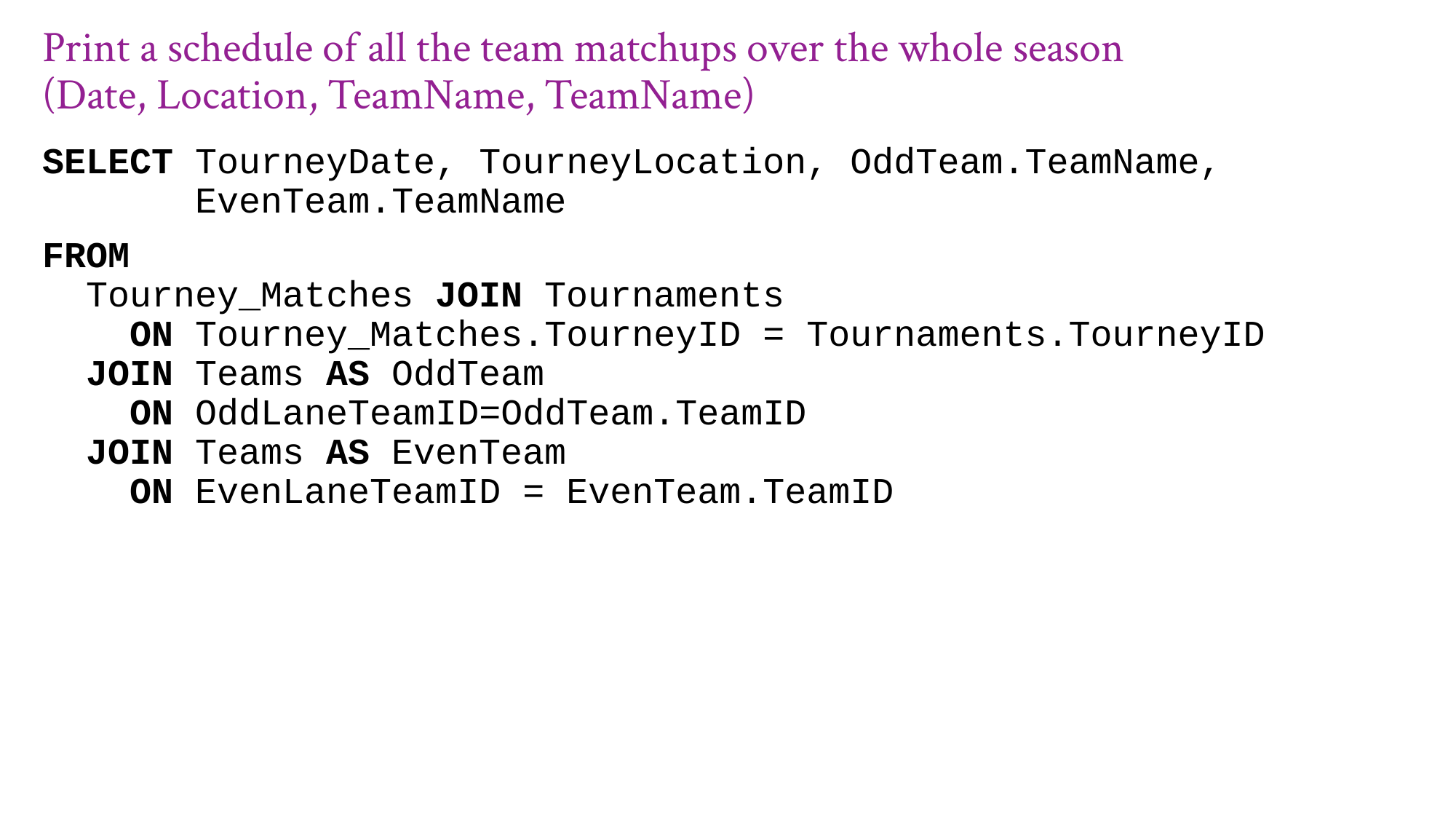

# Print a schedule of all the team matchups over the whole season (Date, Location, TeamName, TeamName)
SELECT TourneyDate, TourneyLocation, OddTeam.TeamName,
       EvenTeam.TeamName
FROM
  Tourney_Matches JOIN Tournaments
    ON Tourney_Matches.TourneyID = Tournaments.TourneyID
  JOIN Teams AS OddTeam
    ON OddLaneTeamID=OddTeam.TeamID
  JOIN Teams AS EvenTeam
    ON EvenLaneTeamID = EvenTeam.TeamID